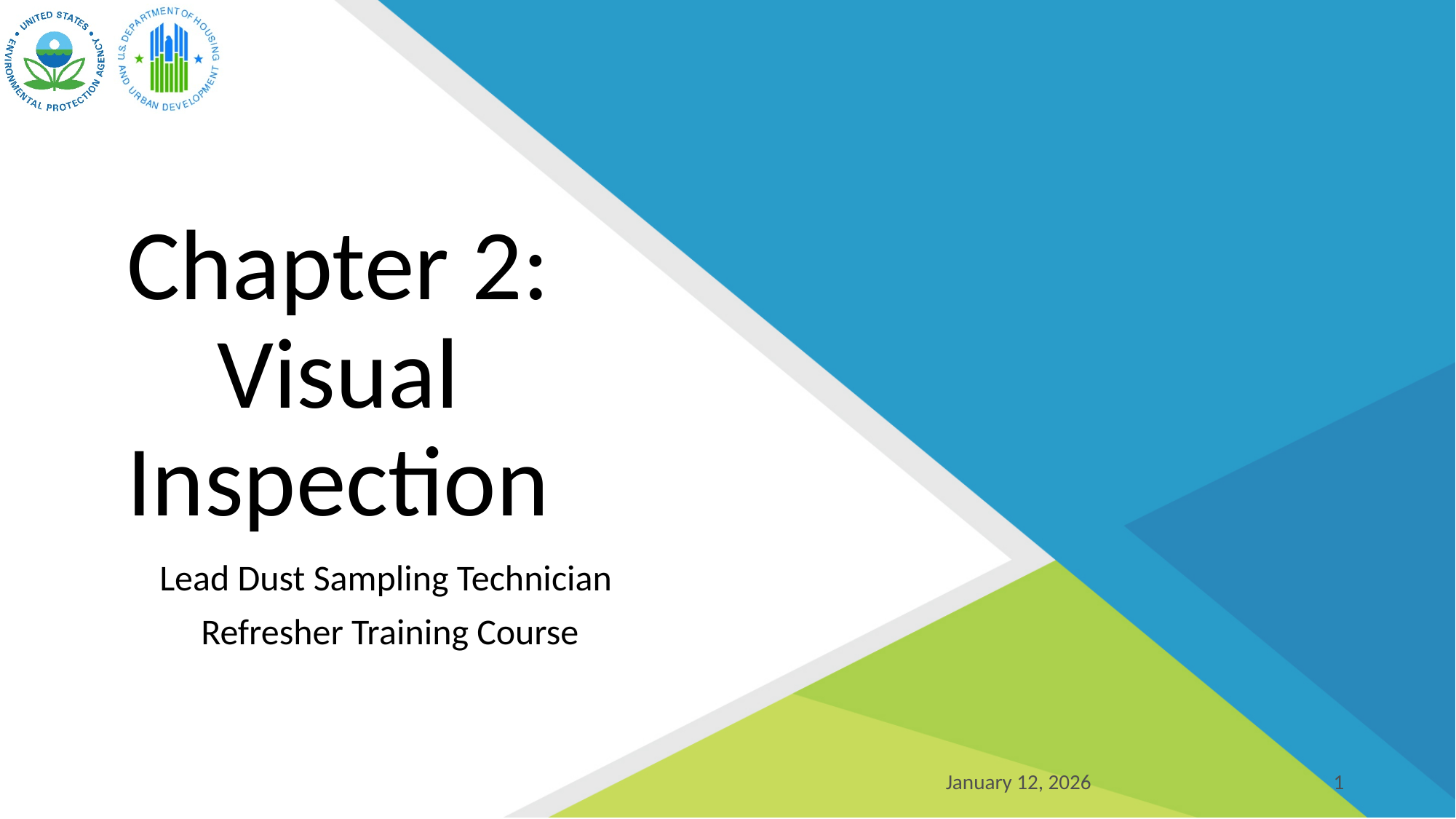

# Chapter 2: Visual Inspection
Lead Dust Sampling Technician
Refresher Training Course
January 12, 2026
1